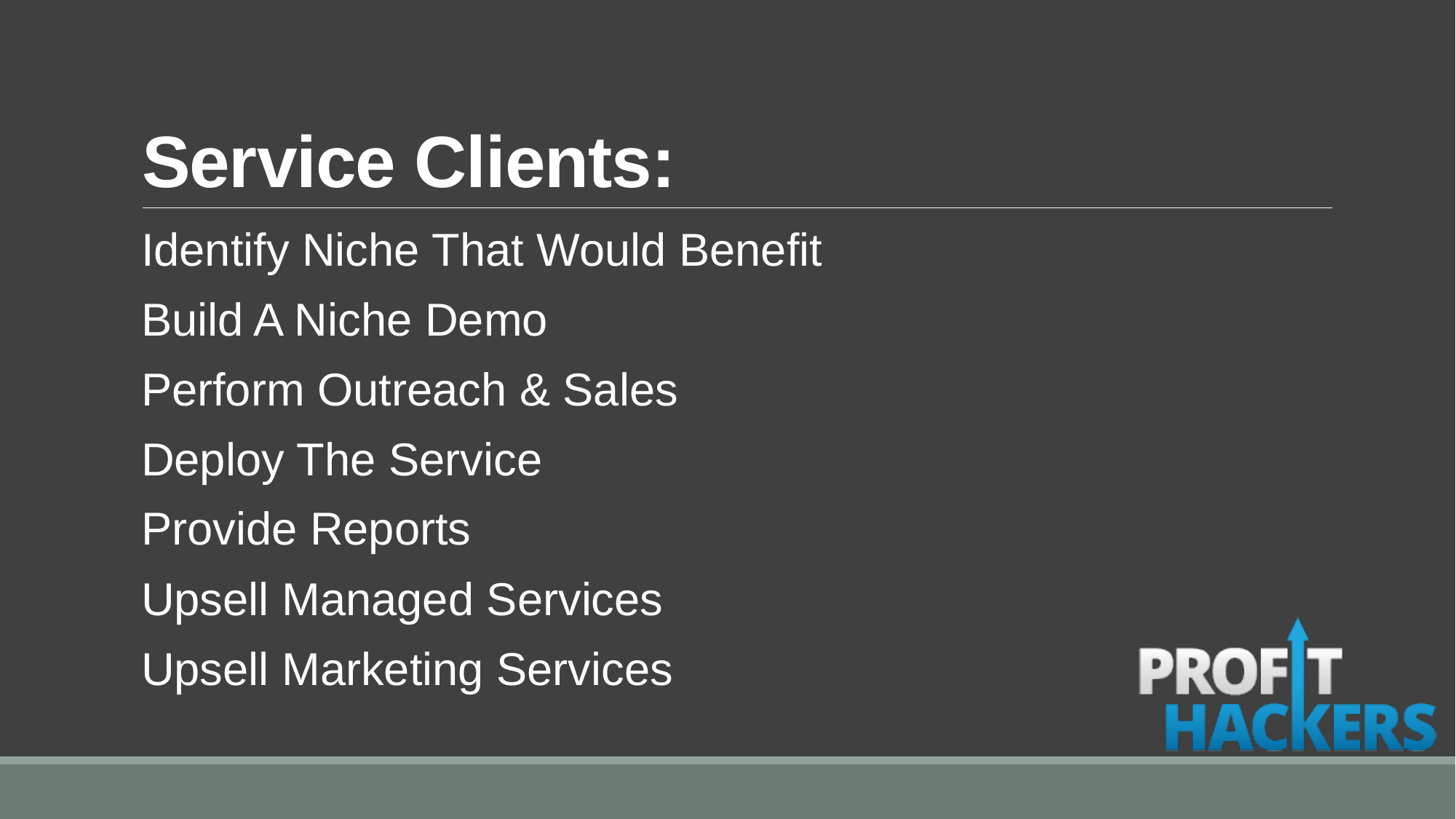

# Service Clients:
Identify Niche That Would Benefit
Build A Niche Demo
Perform Outreach & Sales
Deploy The Service
Provide Reports
Upsell Managed Services
Upsell Marketing Services